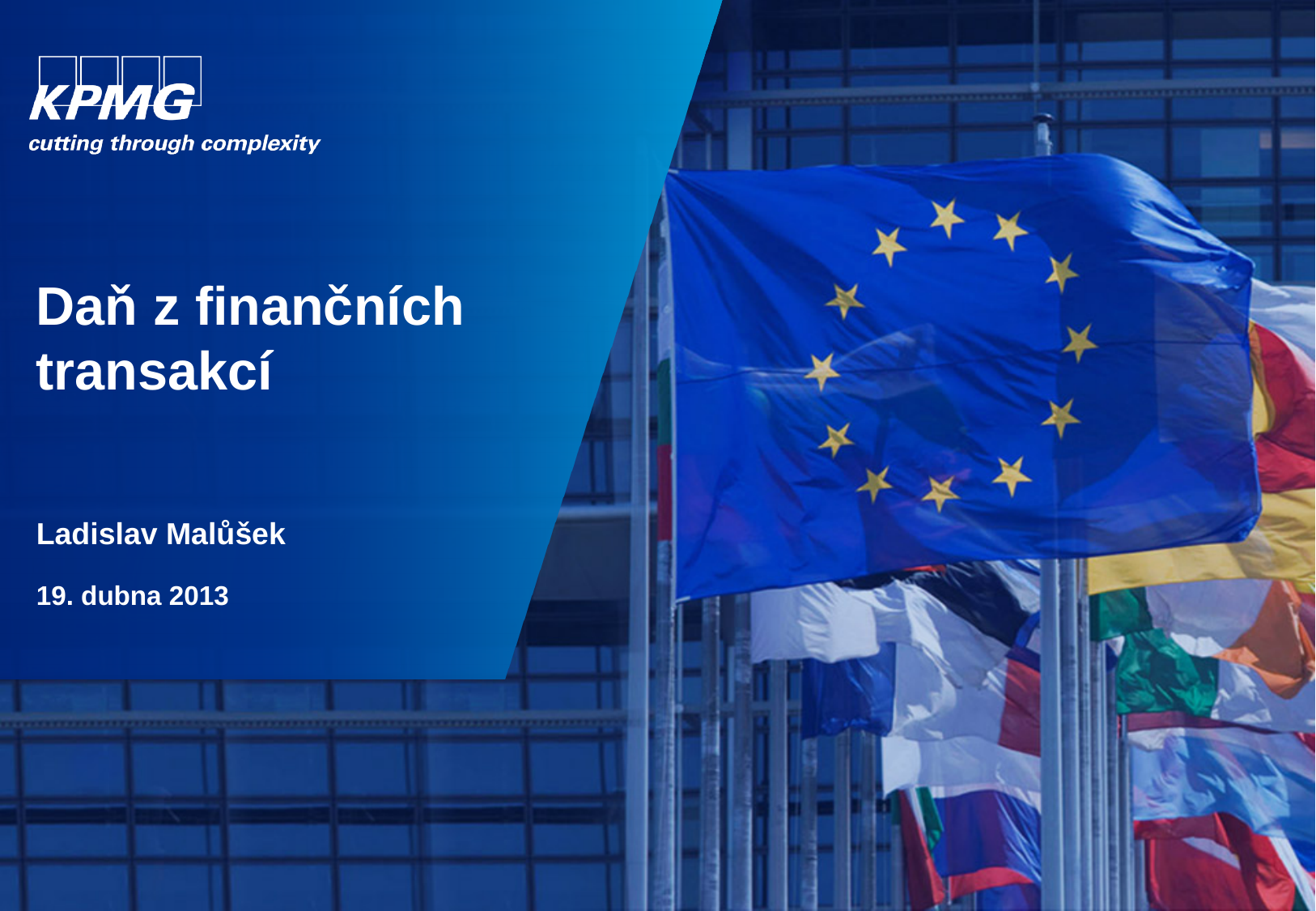

Daň z finančních transakcí
Ladislav Malůšek
19. dubna 2013